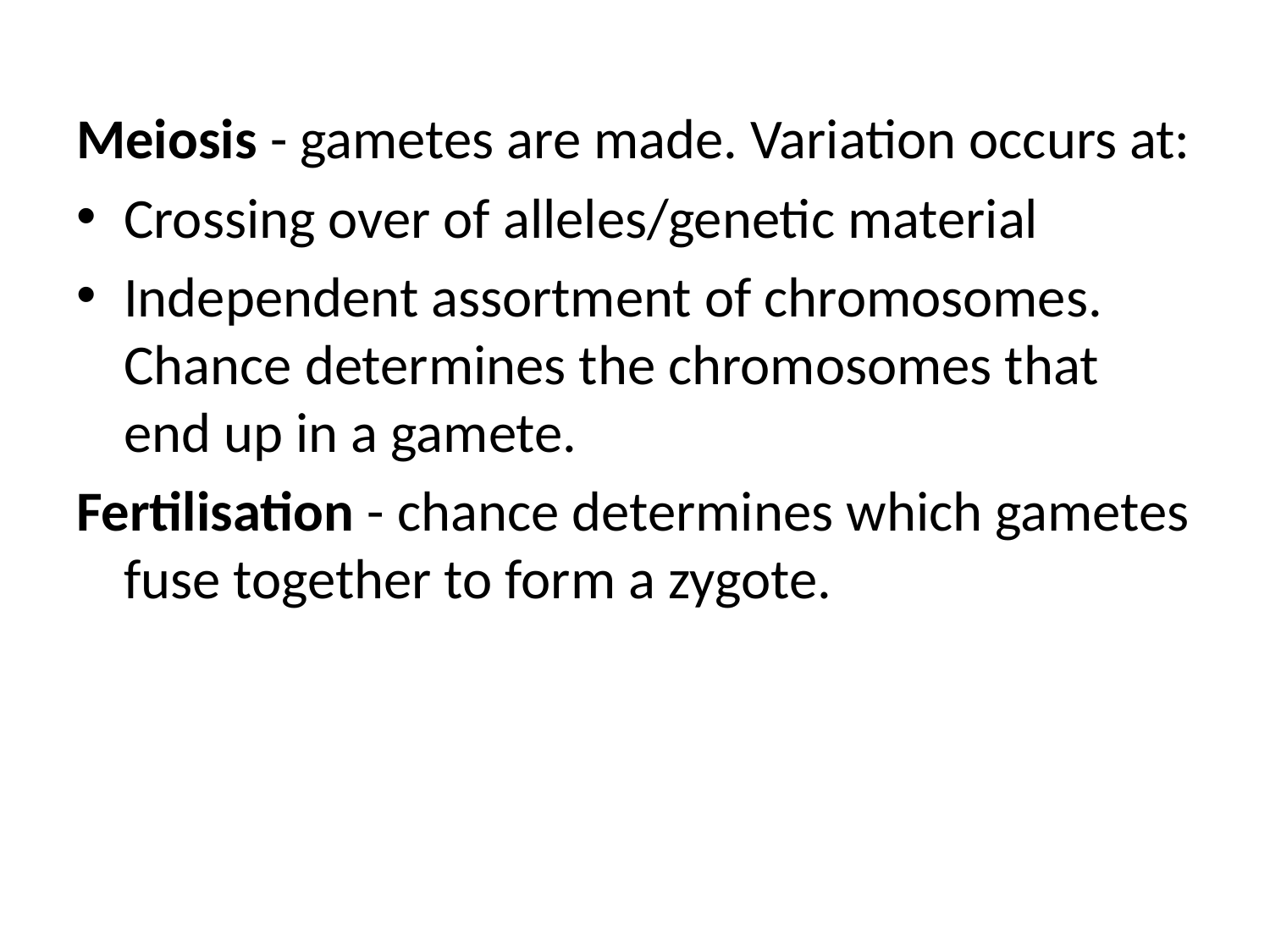

Meiosis - gametes are made. Variation occurs at:
Crossing over of alleles/genetic material
Independent assortment of chromosomes. Chance determines the chromosomes that end up in a gamete.
Fertilisation - chance determines which gametes fuse together to form a zygote.